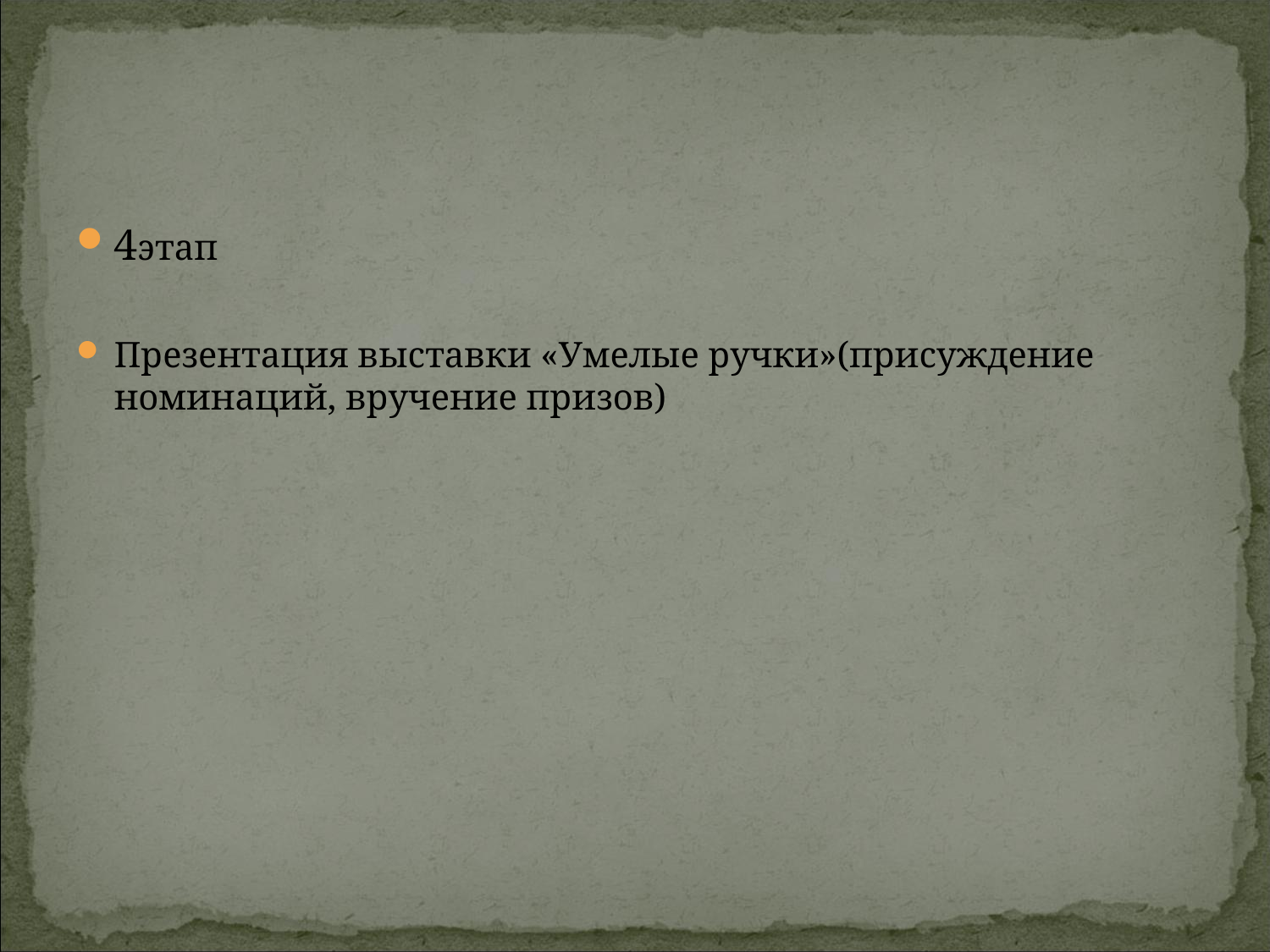

#
4этап

Презентация выставки «Умелые ручки»(присуждение номинаций, вручение призов)